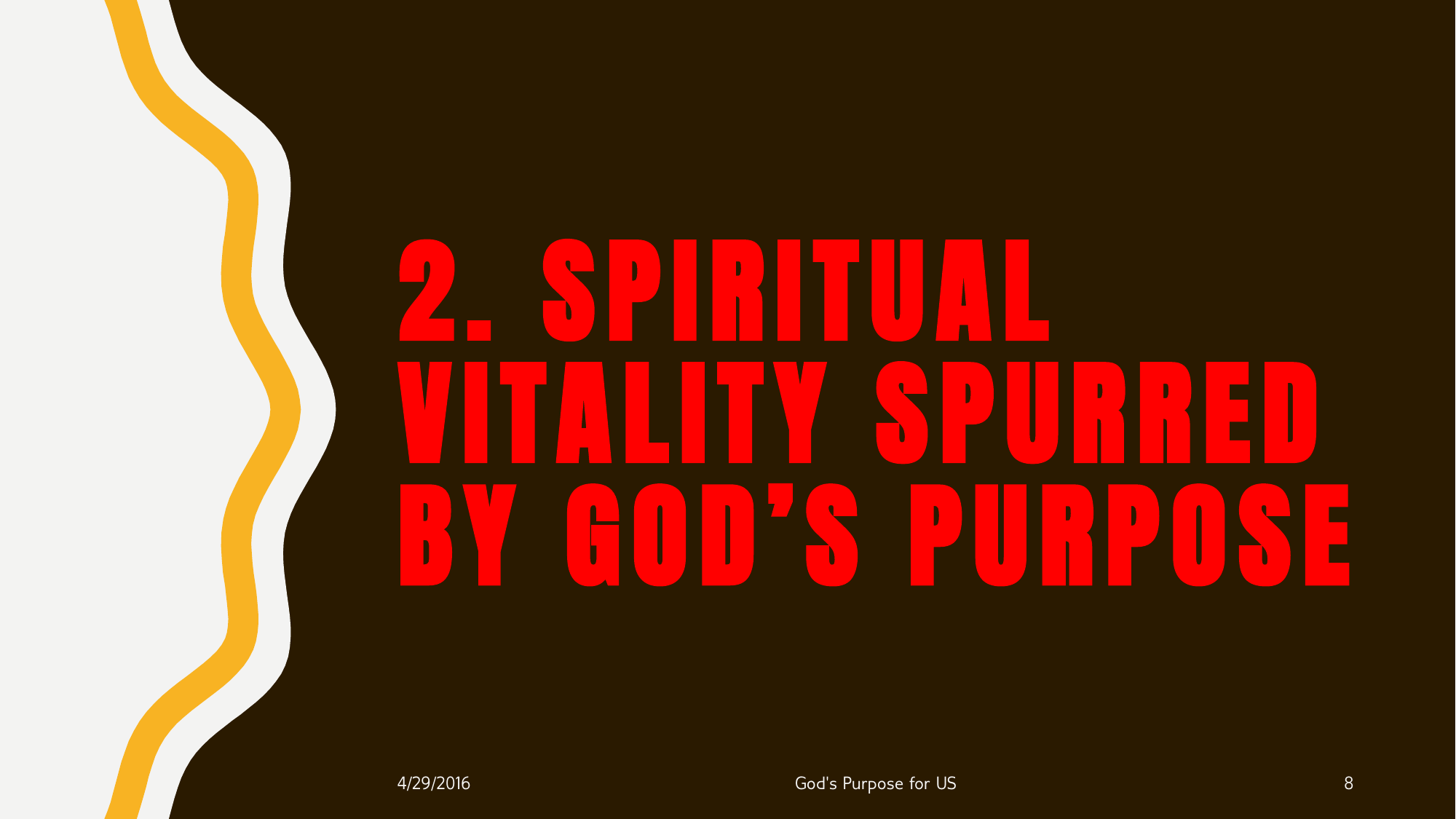

# 2. Spiritual vitality SPURRED BY God’s PURPOSE

4/29/2016
God's Purpose for US
8